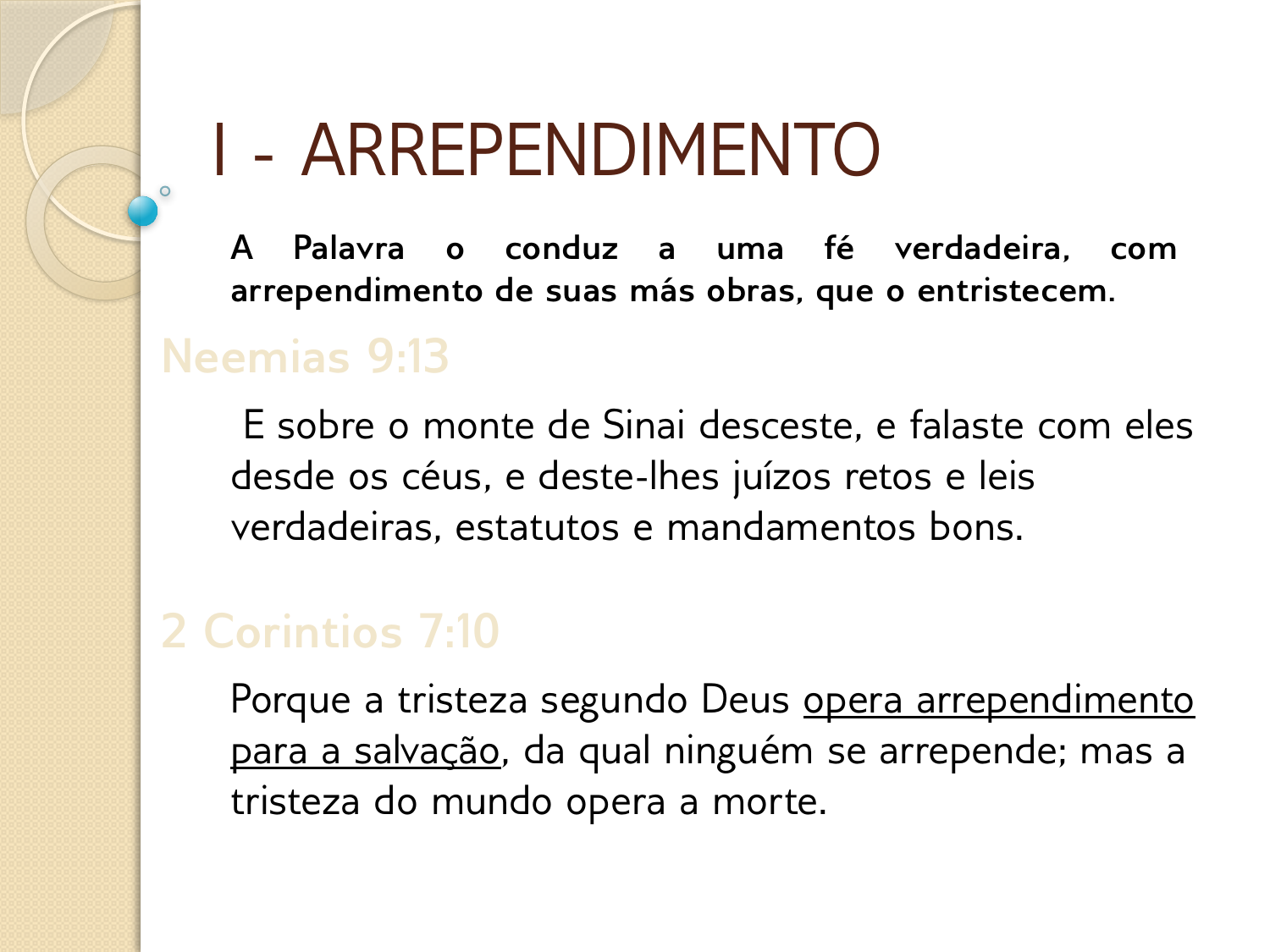

I - ARREPENDIMENTO
A Palavra o conduz a uma fé verdadeira, com arrependimento de suas más obras, que o entristecem.
Neemias 9:13
 E sobre o monte de Sinai desceste, e falaste com eles desde os céus, e deste-lhes juízos retos e leis verdadeiras, estatutos e mandamentos bons.

2 Corintios 7:10
Porque a tristeza segundo Deus opera arrependimento para a salvação, da qual ninguém se arrepende; mas a tristeza do mundo opera a morte.